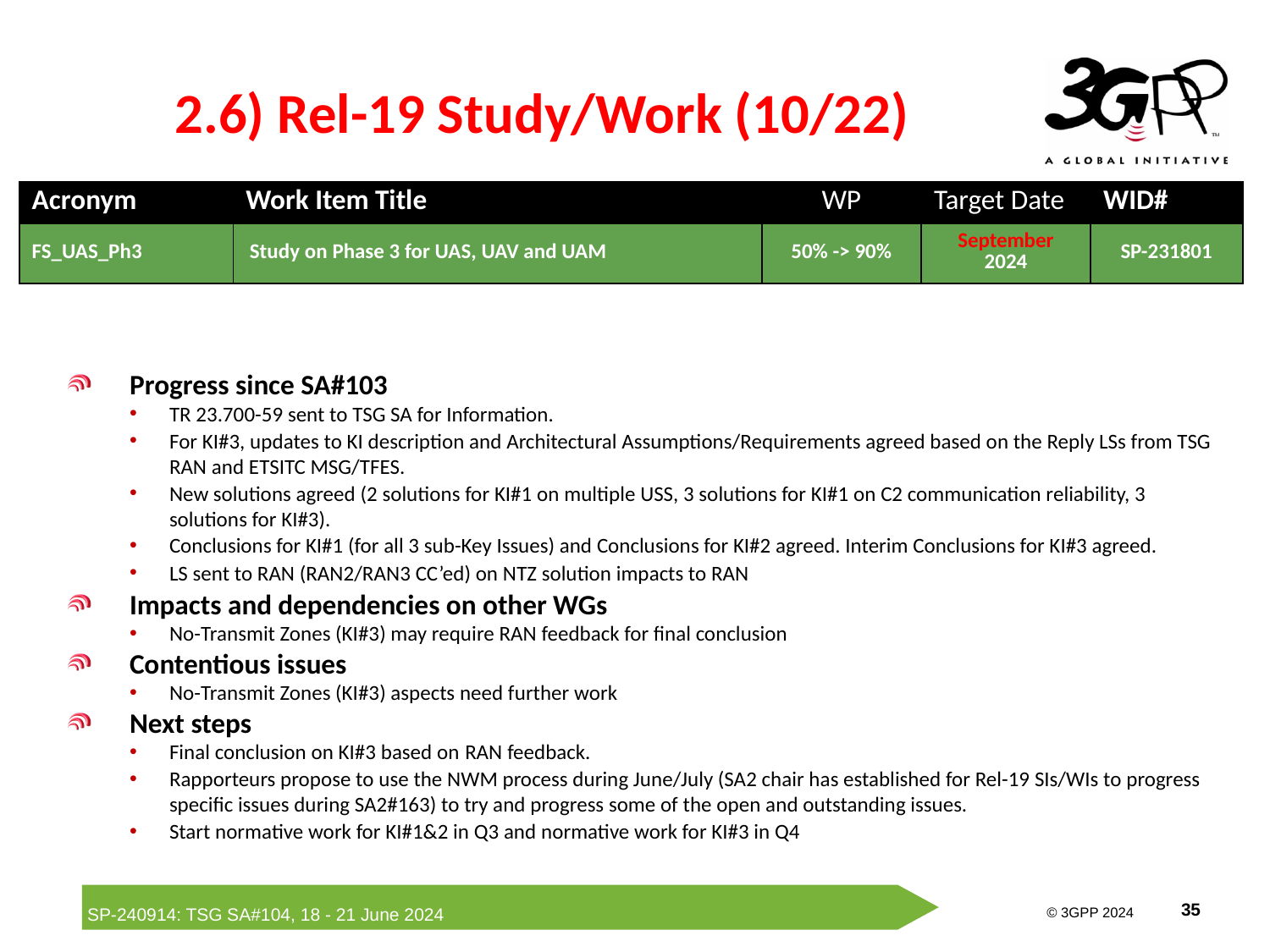

# 2.6) Rel-19 Study/Work (10/22)
| Acronym | Work Item Title | WP | Target Date | WID# |
| --- | --- | --- | --- | --- |
| FS\_UAS\_Ph3 | Study on Phase 3 for UAS, UAV and UAM | 50% -> 90% | September 2024 | SP-231801 |
Progress since SA#103
TR 23.700-59 sent to TSG SA for Information.
For KI#3, updates to KI description and Architectural Assumptions/Requirements agreed based on the Reply LSs from TSG RAN and ETSITC MSG/TFES.
New solutions agreed (2 solutions for KI#1 on multiple USS, 3 solutions for KI#1 on C2 communication reliability, 3 solutions for KI#3).
Conclusions for KI#1 (for all 3 sub-Key Issues) and Conclusions for KI#2 agreed. Interim Conclusions for KI#3 agreed.
LS sent to RAN (RAN2/RAN3 CC’ed) on NTZ solution impacts to RAN
Impacts and dependencies on other WGs
No-Transmit Zones (KI#3) may require RAN feedback for final conclusion
Contentious issues
No-Transmit Zones (KI#3) aspects need further work
Next steps
Final conclusion on KI#3 based on RAN feedback.
Rapporteurs propose to use the NWM process during June/July (SA2 chair has established for Rel-19 SIs/WIs to progress specific issues during SA2#163) to try and progress some of the open and outstanding issues.
Start normative work for KI#1&2 in Q3 and normative work for KI#3 in Q4